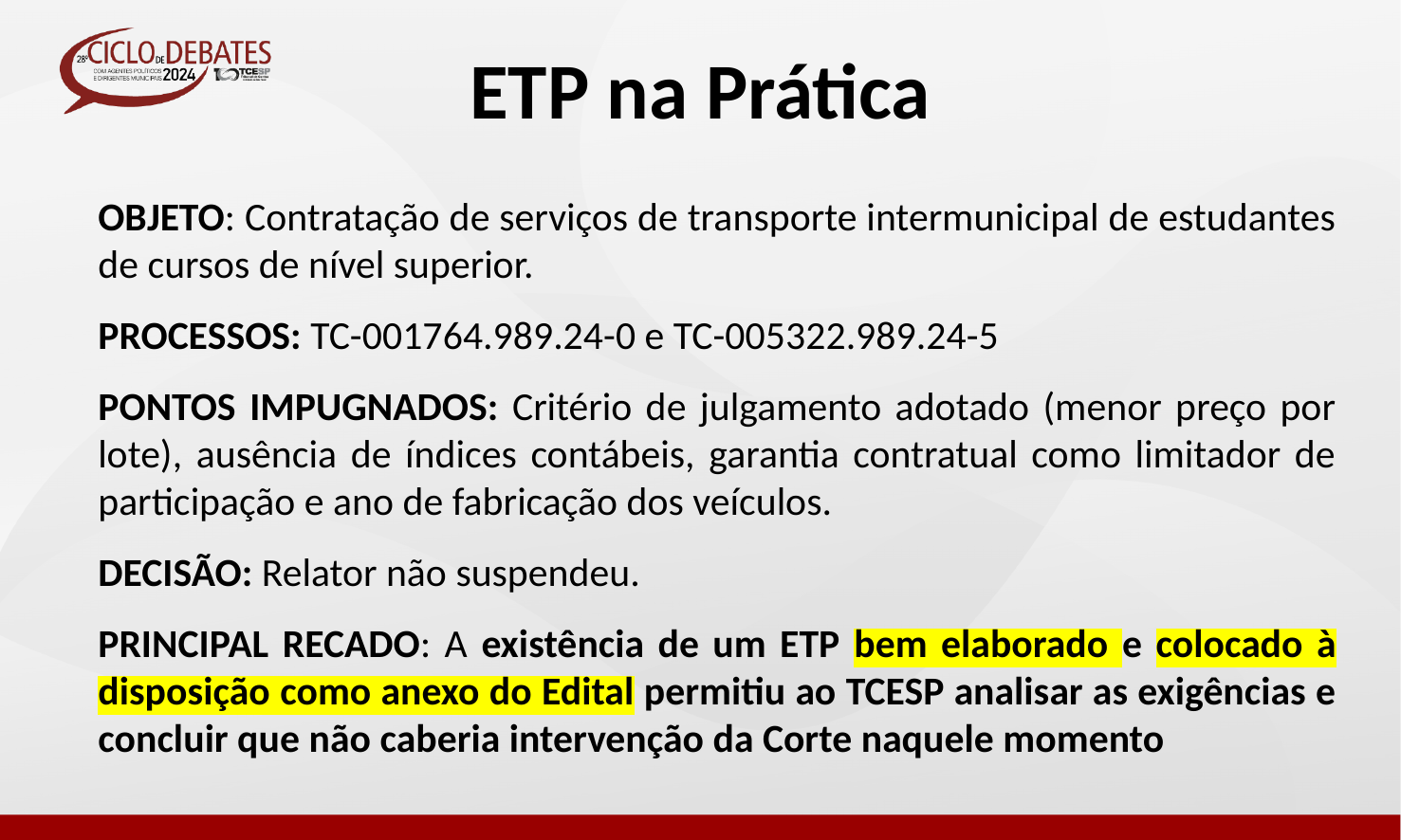

ETP na Prática
OBJETO: Contratação de serviços de transporte intermunicipal de estudantes de cursos de nível superior.
PROCESSOS: TC-001764.989.24-0 e TC-005322.989.24-5
PONTOS IMPUGNADOS: Critério de julgamento adotado (menor preço por lote), ausência de índices contábeis, garantia contratual como limitador de participação e ano de fabricação dos veículos.
DECISÃO: Relator não suspendeu.
PRINCIPAL RECADO: A existência de um ETP bem elaborado e colocado à disposição como anexo do Edital permitiu ao TCESP analisar as exigências e concluir que não caberia intervenção da Corte naquele momento